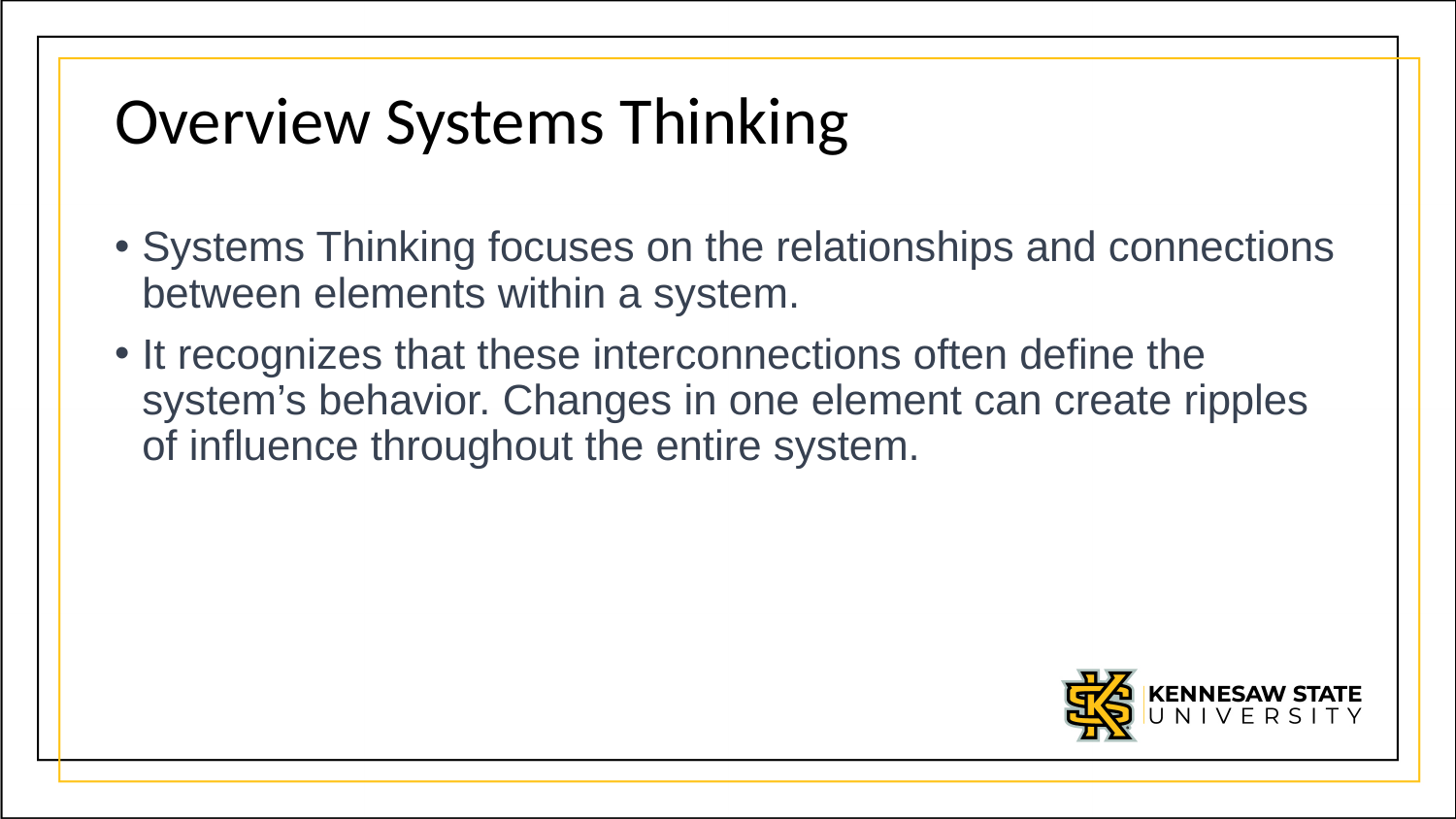

# Overview Systems Thinking
Systems Thinking focuses on the relationships and connections between elements within a system.
It recognizes that these interconnections often define the system’s behavior. Changes in one element can create ripples of influence throughout the entire system.